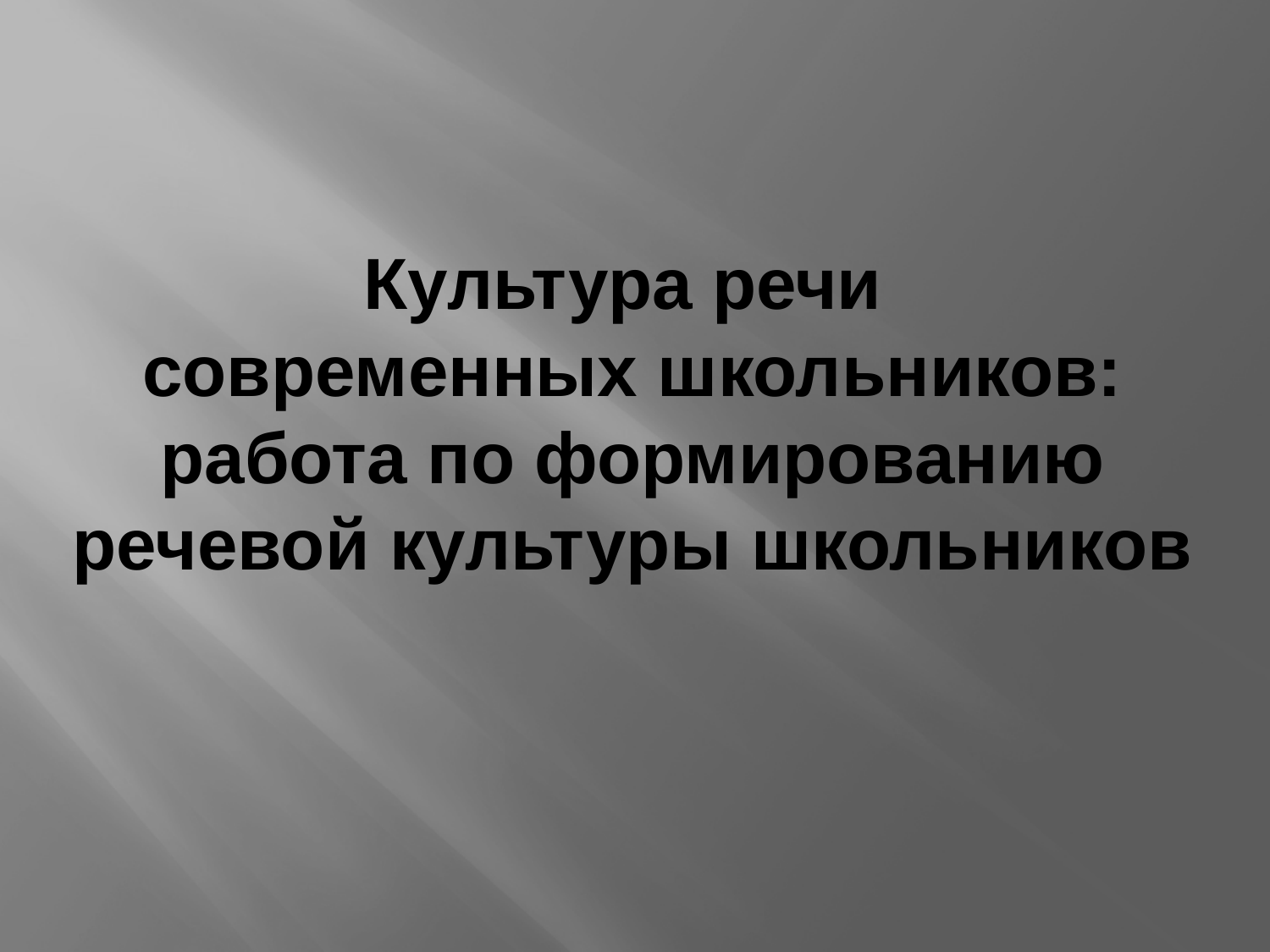

# Культура речи современных школьников: работа по формированию речевой культуры школьников